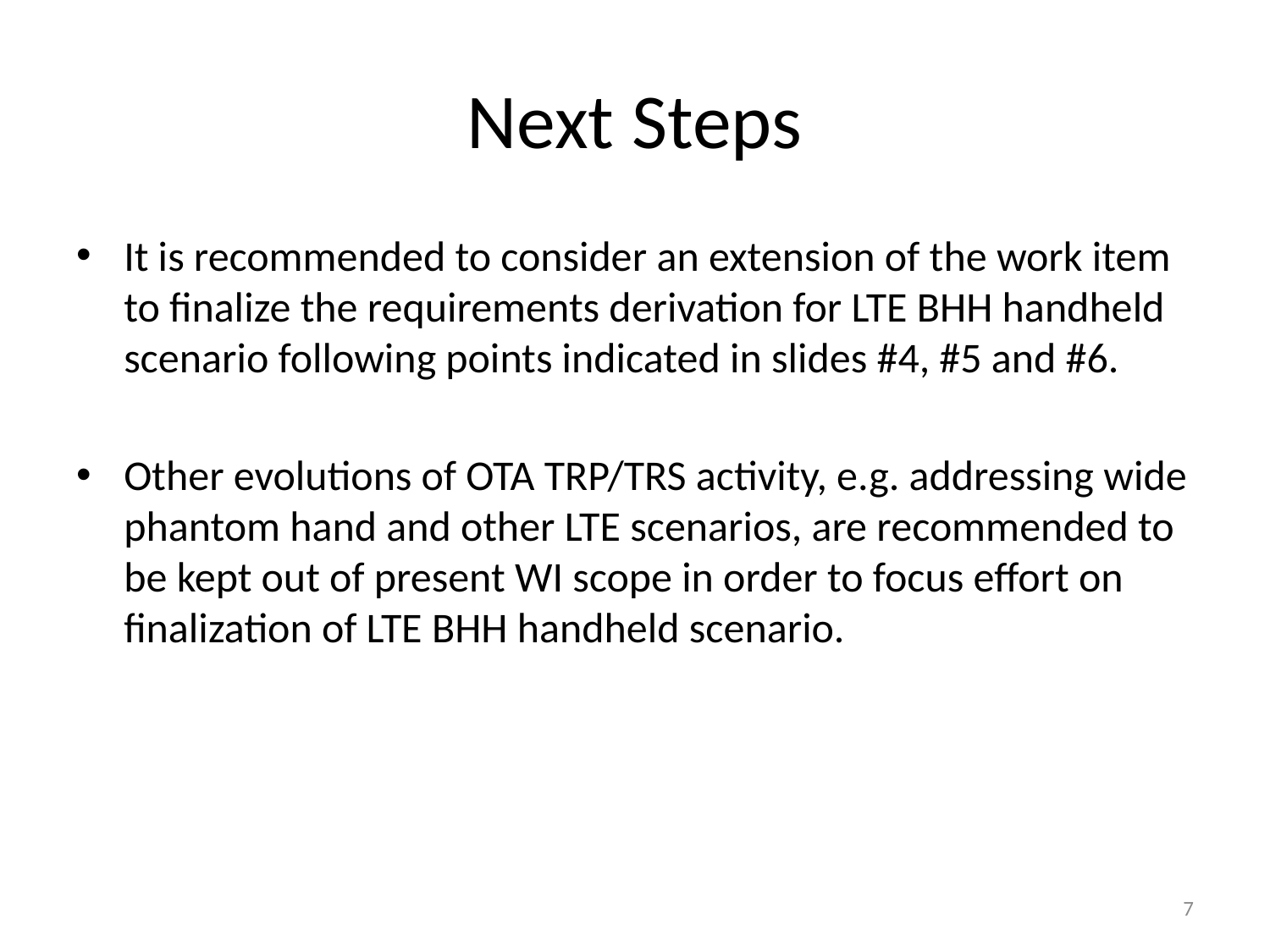

# Next Steps
It is recommended to consider an extension of the work item to finalize the requirements derivation for LTE BHH handheld scenario following points indicated in slides #4, #5 and #6.

Other evolutions of OTA TRP/TRS activity, e.g. addressing wide phantom hand and other LTE scenarios, are recommended to be kept out of present WI scope in order to focus effort on finalization of LTE BHH handheld scenario.

7